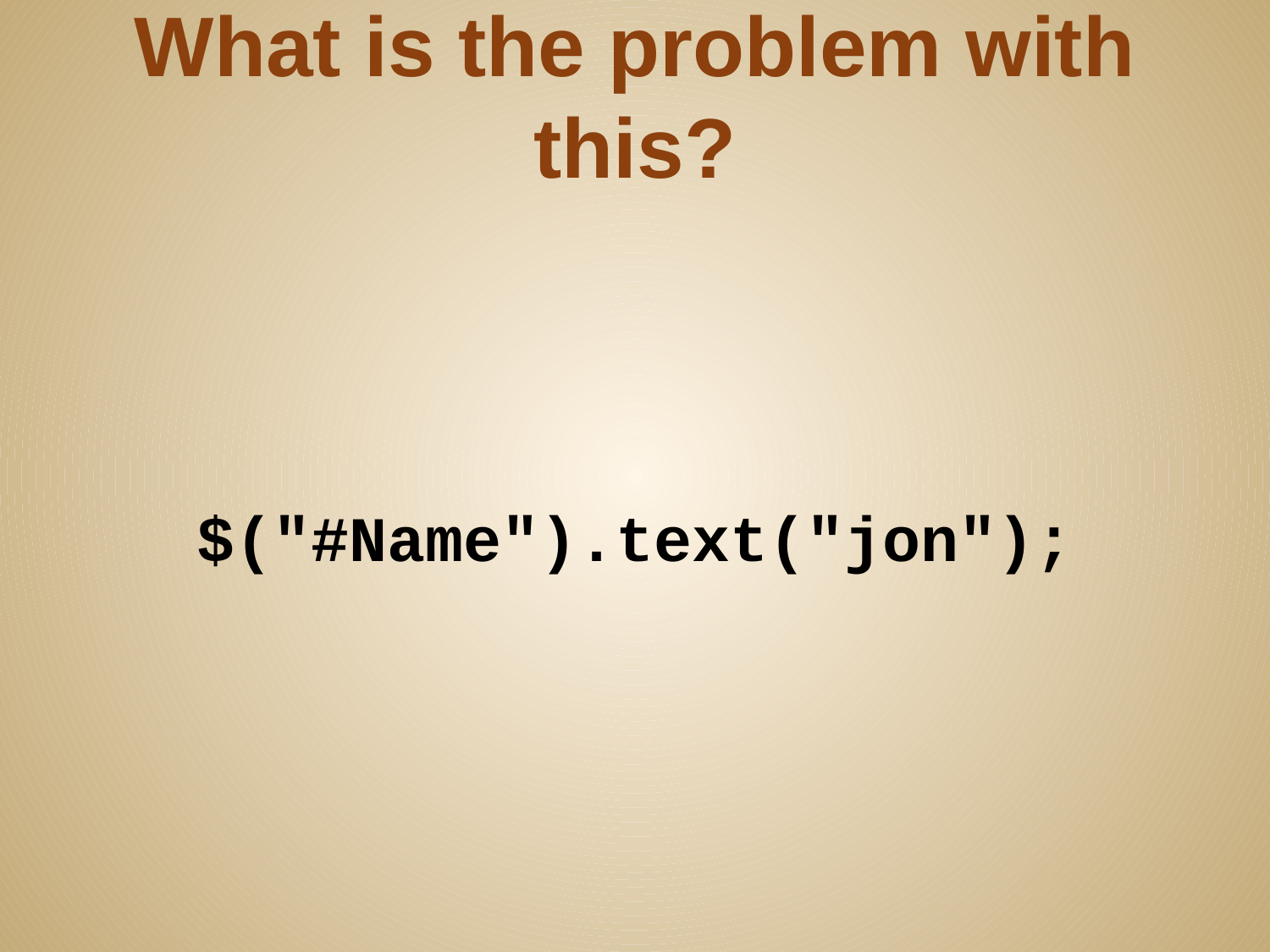

# What is the problem with this?
$("#Name").text("jon");